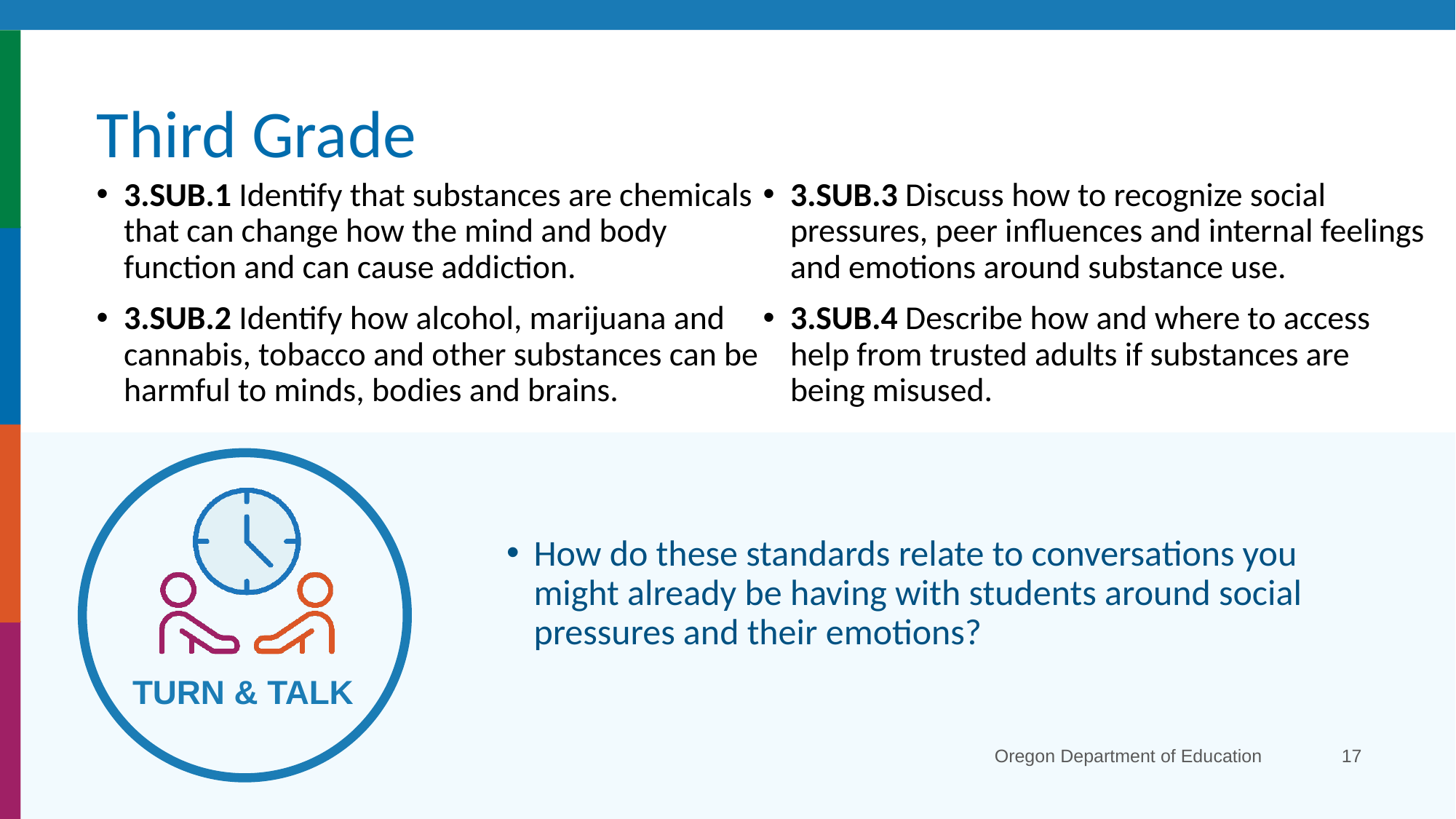

# Third Grade
3.SUB.1 Identify that substances are chemicals that can change how the mind and body function and can cause addiction.
3.SUB.2 Identify how alcohol, marijuana and cannabis, tobacco and other substances can be harmful to minds, bodies and brains.
3.SUB.3 Discuss how to recognize social pressures, peer influences and internal feelings and emotions around substance use.
3.SUB.4 Describe how and where to access help from trusted adults if substances are being misused.
How do these standards relate to conversations you might already be having with students around social pressures and their emotions?
Oregon Department of Education
17